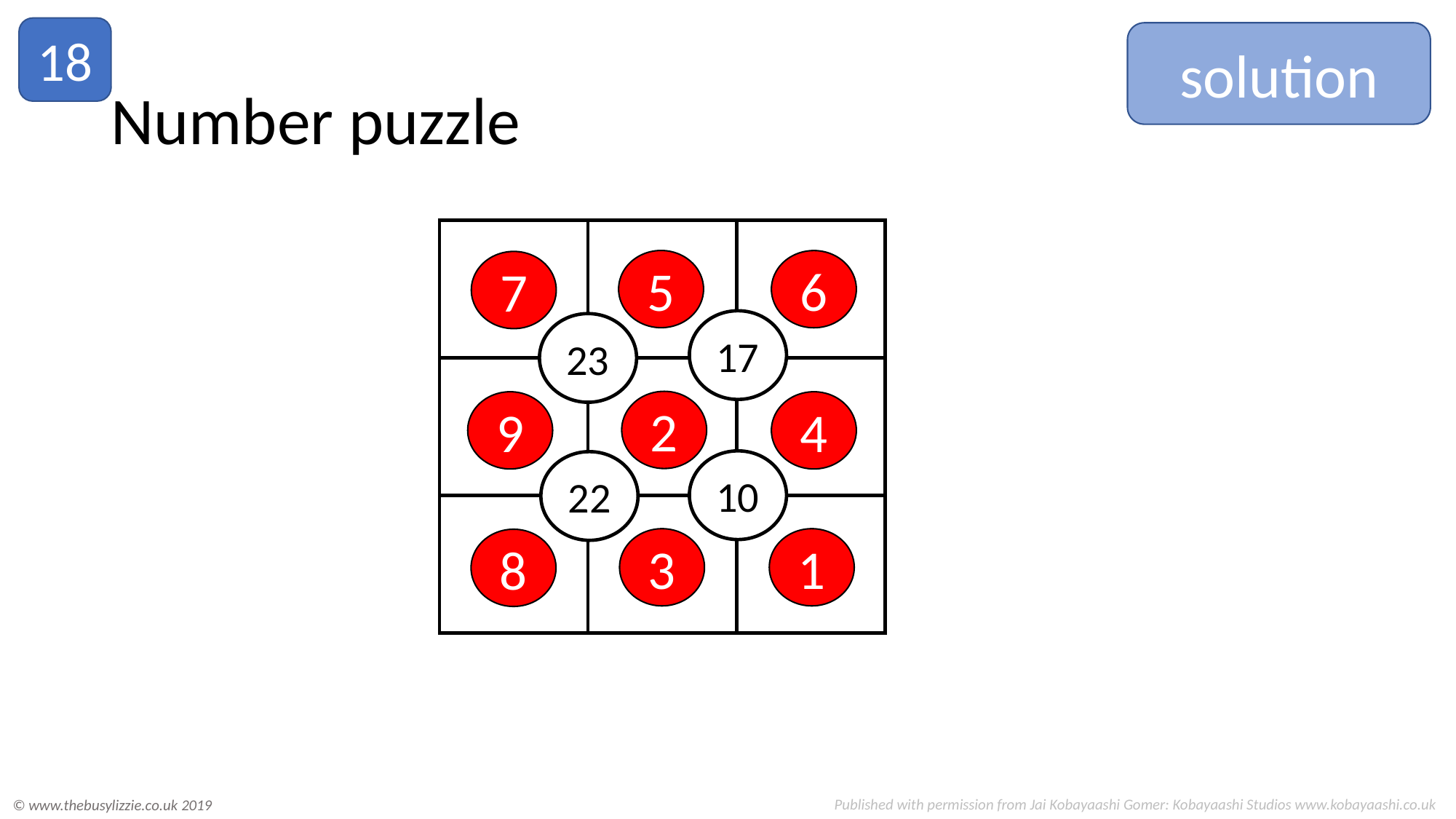

18
solution
# Number puzzle

17
23

10
22

5
6
7
2
4
9
1
3
8
Published with permission from Jai Kobayaashi Gomer: Kobayaashi Studios www.kobayaashi.co.uk
© www.thebusylizzie.co.uk 2019